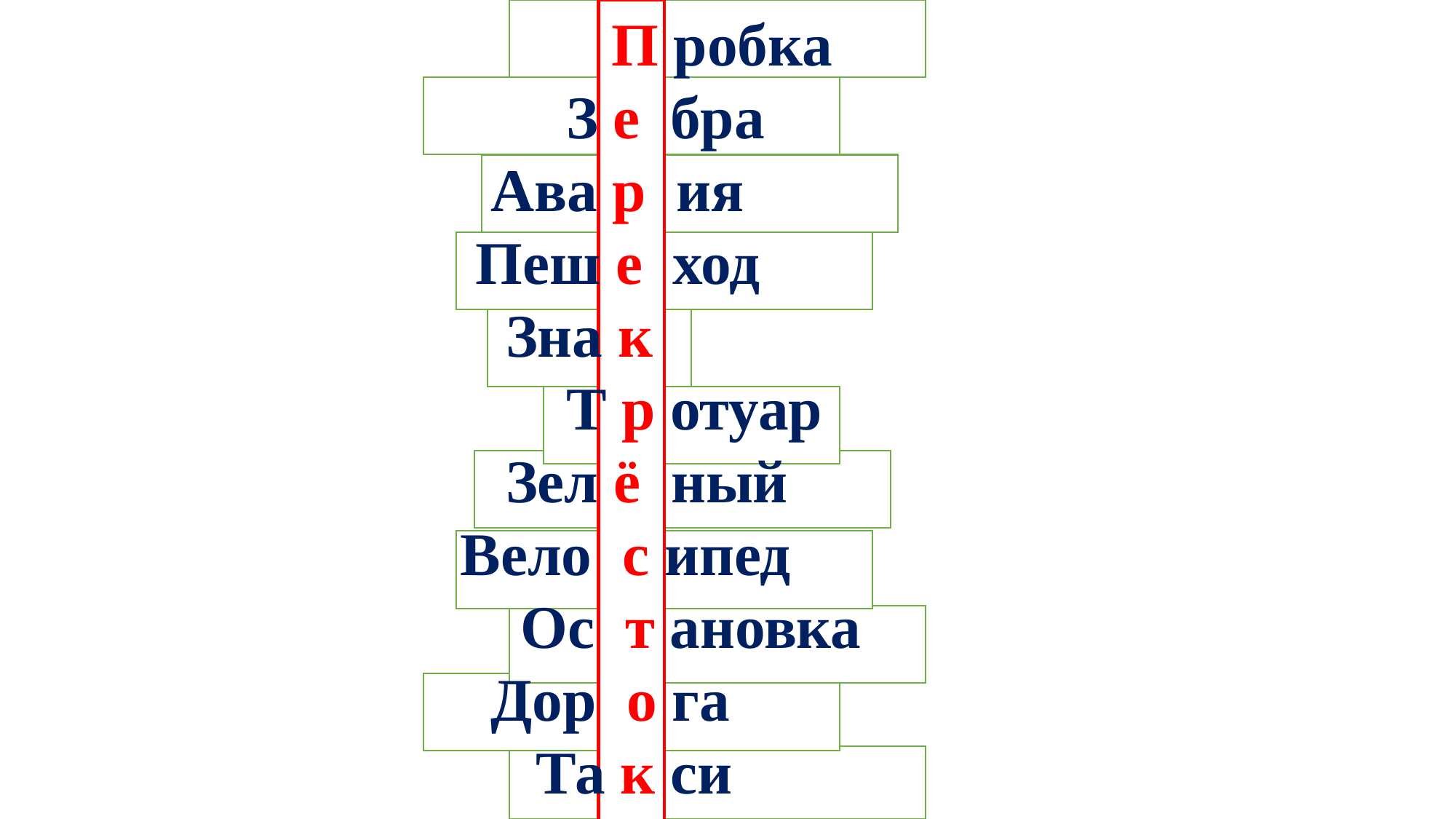

П робка
                        З е  бра
                   Ава р  ия
                  Пеш е  ход
                    Зна к
                        Т р отуар
                    Зел ё  ный
                 Вело  с ипед
                     Ос  т ановка
                   Дор  о га
                      Та к си